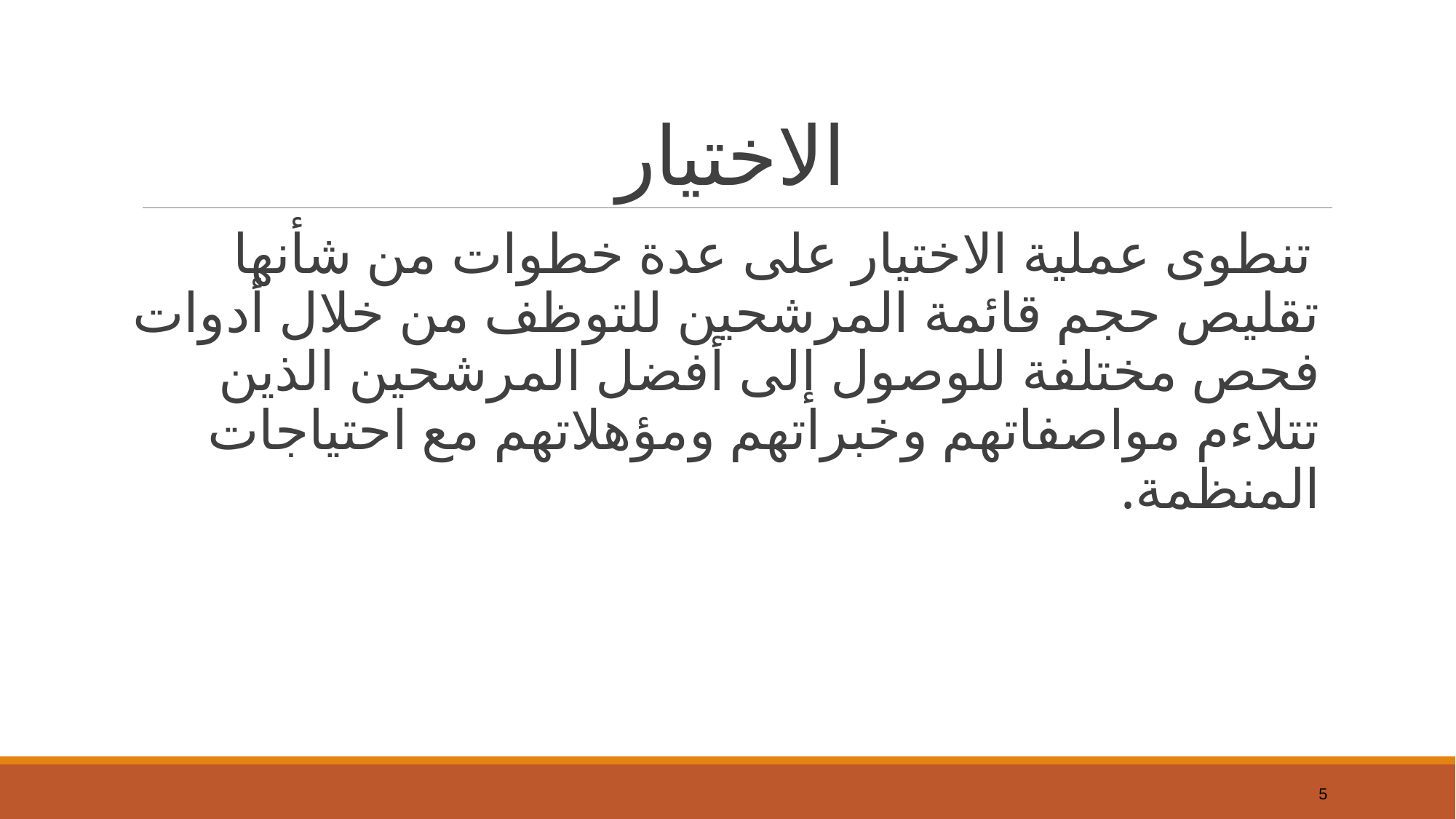

# الاختيار
   تنطوى عملية الاختيار على عدة خطوات من شأنها تقليص حجم قائمة المرشحين للتوظف من خلال أدوات فحص مختلفة للوصول إلى أفضل المرشحين الذين تتلاءم مواصفاتهم وخبراتهم ومؤهلاتهم مع احتياجات المنظمة.
5